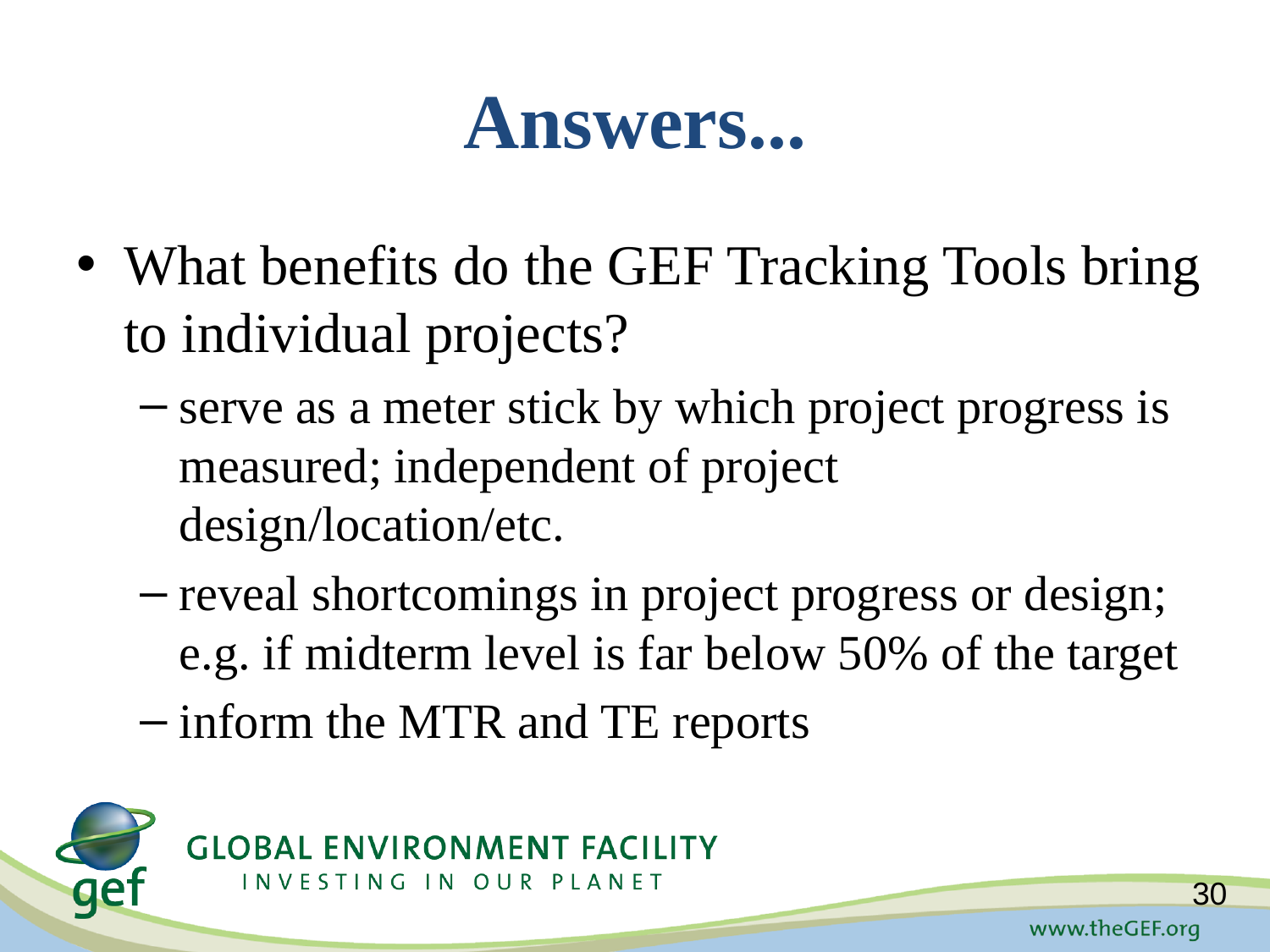

# Answers...
What benefits do the GEF Tracking Tools bring to individual projects?
serve as a meter stick by which project progress is measured; independent of project design/location/etc.
reveal shortcomings in project progress or design; e.g. if midterm level is far below 50% of the target
inform the MTR and TE reports
30